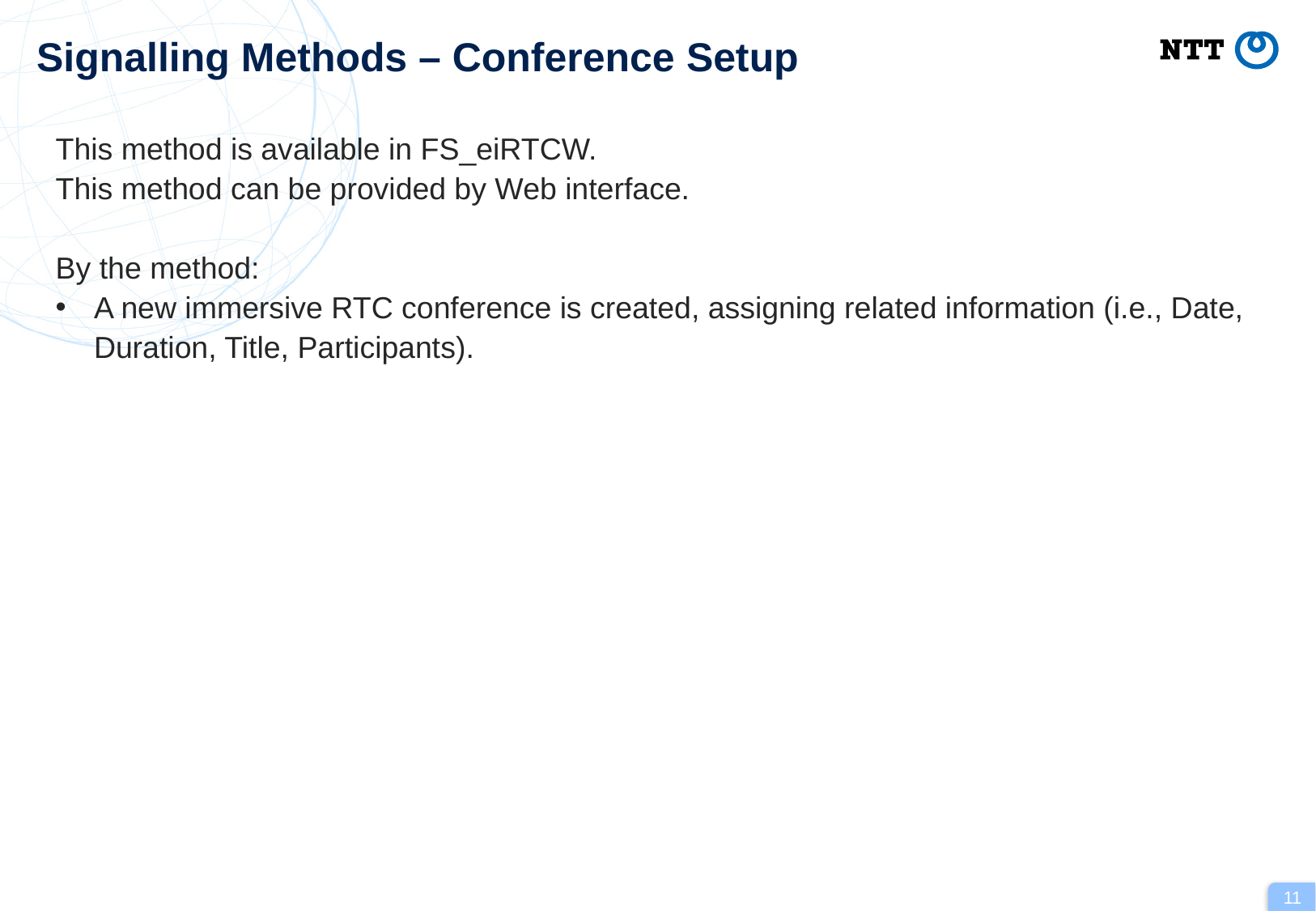

# Signalling Methods – Conference Setup
This method is available in FS_eiRTCW.
This method can be provided by Web interface.

By the method:
A new immersive RTC conference is created, assigning related information (i.e., Date, Duration, Title, Participants).